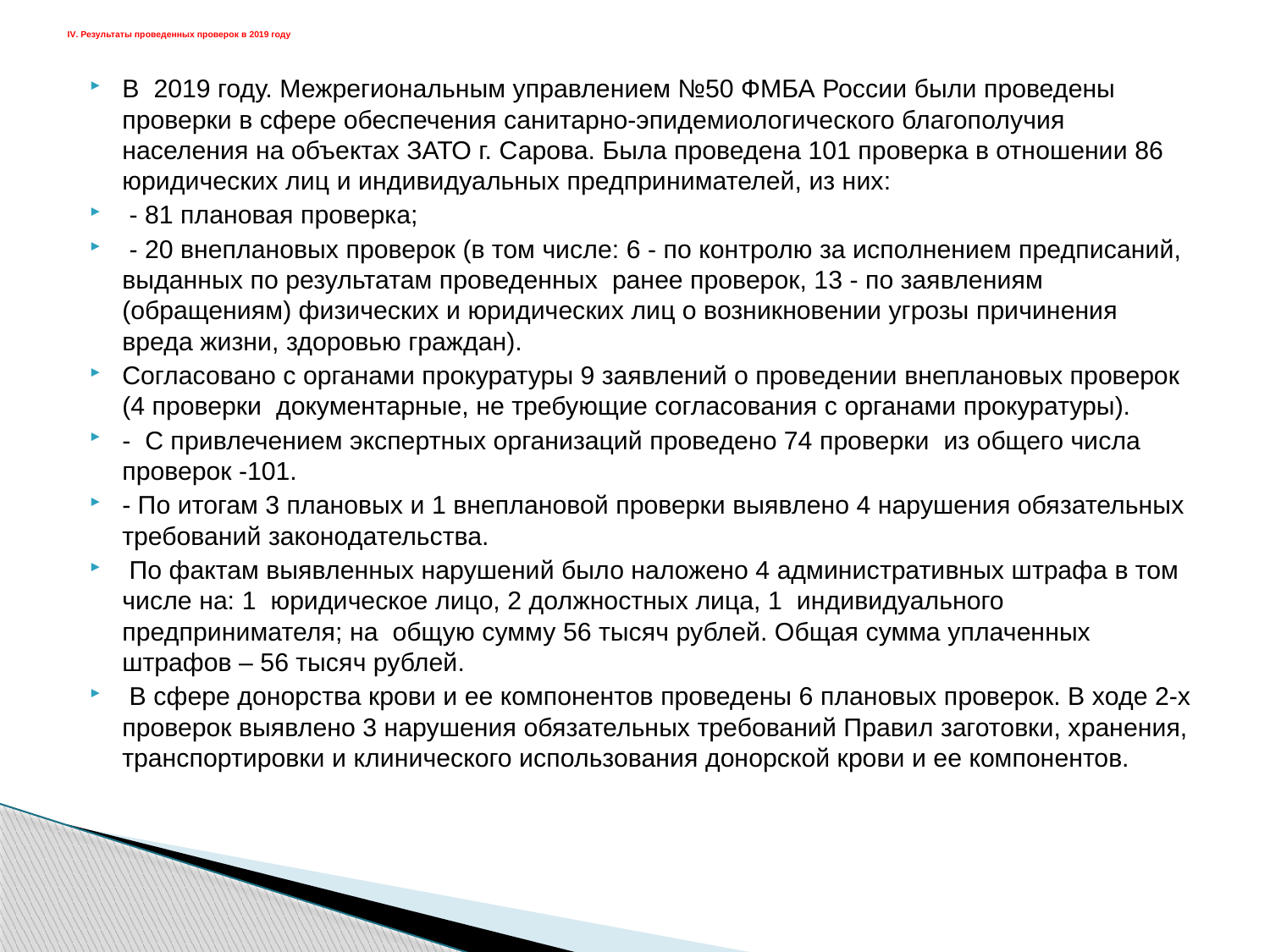

# IV. Результаты проведенных проверок в 2019 году
В  2019 году. Межрегиональным управлением №50 ФМБА России были проведены проверки в сфере обеспечения санитарно-эпидемиологического благополучия населения на объектах ЗАТО г. Сарова. Была проведена 101 проверка в отношении 86 юридических лиц и индивидуальных предпринимателей, из них:
 - 81 плановая проверка;
 - 20 внеплановых проверок (в том числе: 6 - по контролю за исполнением предписаний, выданных по результатам проведенных  ранее проверок, 13 - по заявлениям (обращениям) физических и юридических лиц о возникновении угрозы причинения вреда жизни, здоровью граждан).
Согласовано с органами прокуратуры 9 заявлений о проведении внеплановых проверок (4 проверки  документарные, не требующие согласования с органами прокуратуры).
-  С привлечением экспертных организаций проведено 74 проверки  из общего числа проверок -101.
- По итогам 3 плановых и 1 внеплановой проверки выявлено 4 нарушения обязательных требований законодательства.
 По фактам выявленных нарушений было наложено 4 административных штрафа в том числе на: 1  юридическое лицо, 2 должностных лица, 1  индивидуального предпринимателя; на  общую сумму 56 тысяч рублей. Общая сумма уплаченных штрафов – 56 тысяч рублей.
 В сфере донорства крови и ее компонентов проведены 6 плановых проверок. В ходе 2-х проверок выявлено 3 нарушения обязательных требований Правил заготовки, хранения, транспортировки и клинического использования донорской крови и ее компонентов.